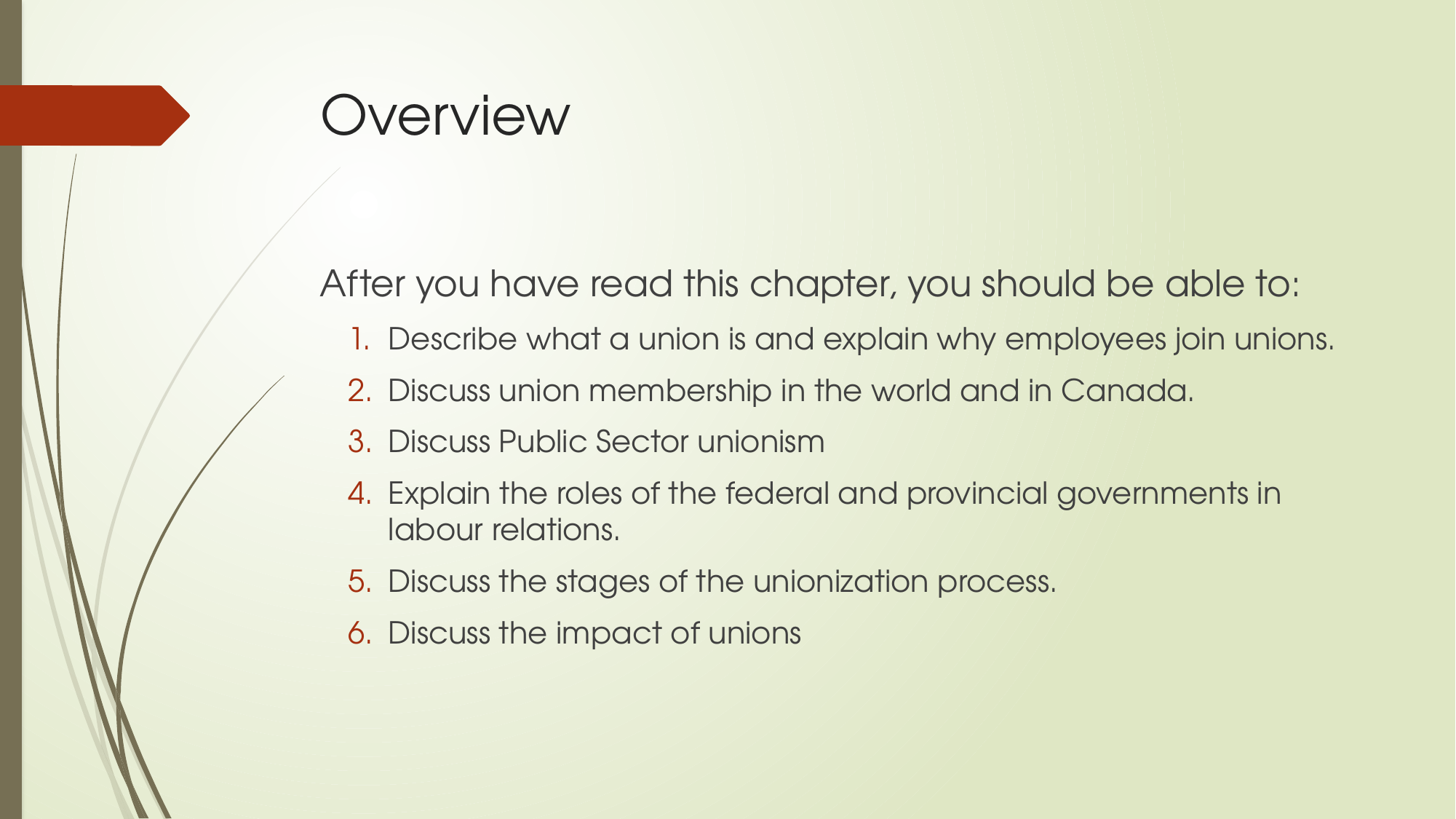

# Overview
After you have read this chapter, you should be able to:
Describe what a union is and explain why employees join unions.
Discuss union membership in the world and in Canada.
Discuss Public Sector unionism
Explain the roles of the federal and provincial governments in labour relations.
Discuss the stages of the unionization process.
Discuss the impact of unions